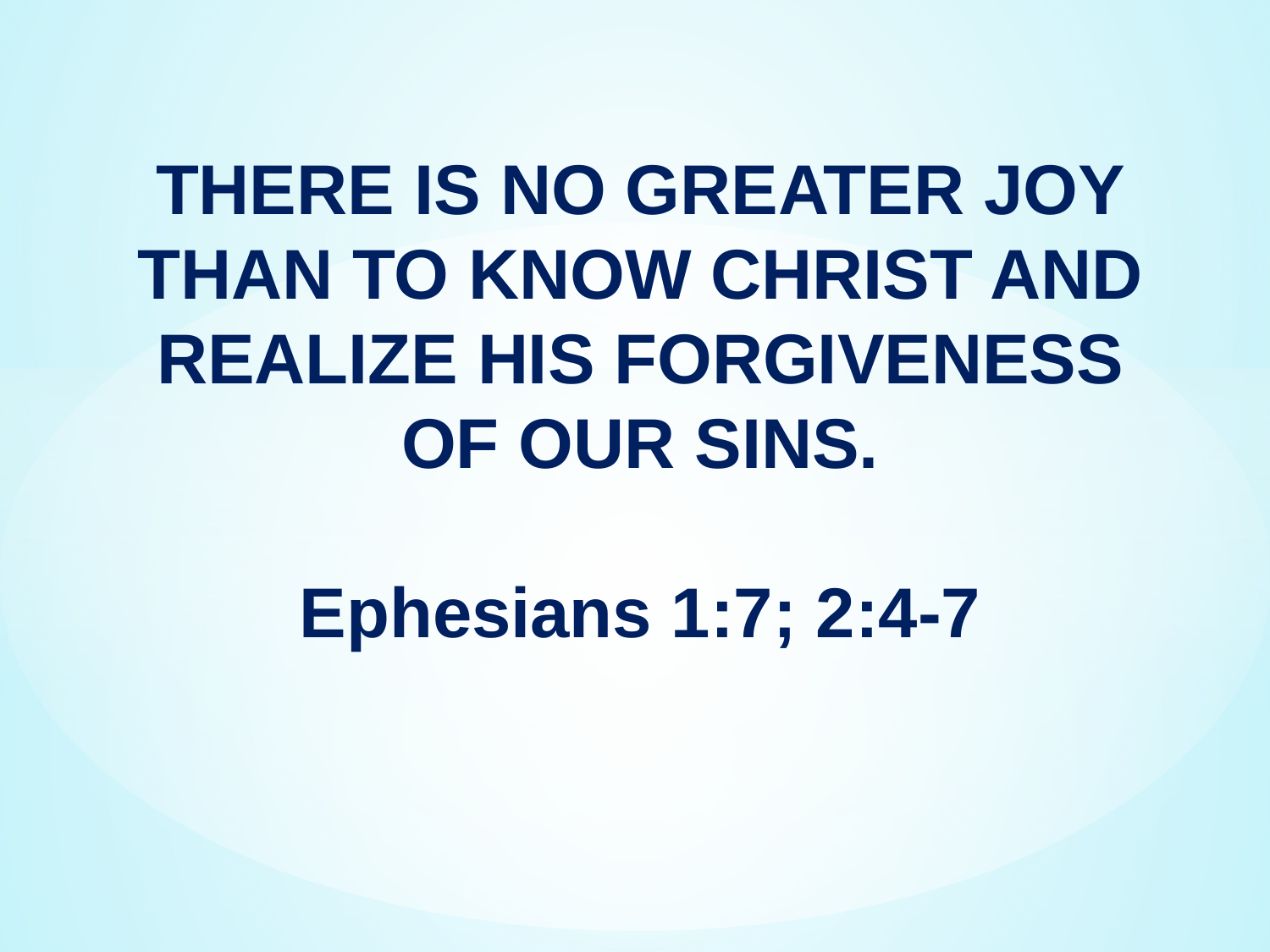

THERE IS NO GREATER JOY THAN TO KNOW CHRIST AND REALIZE HIS FORGIVENESS OF OUR SINS.

Ephesians 1:7; 2:4-7